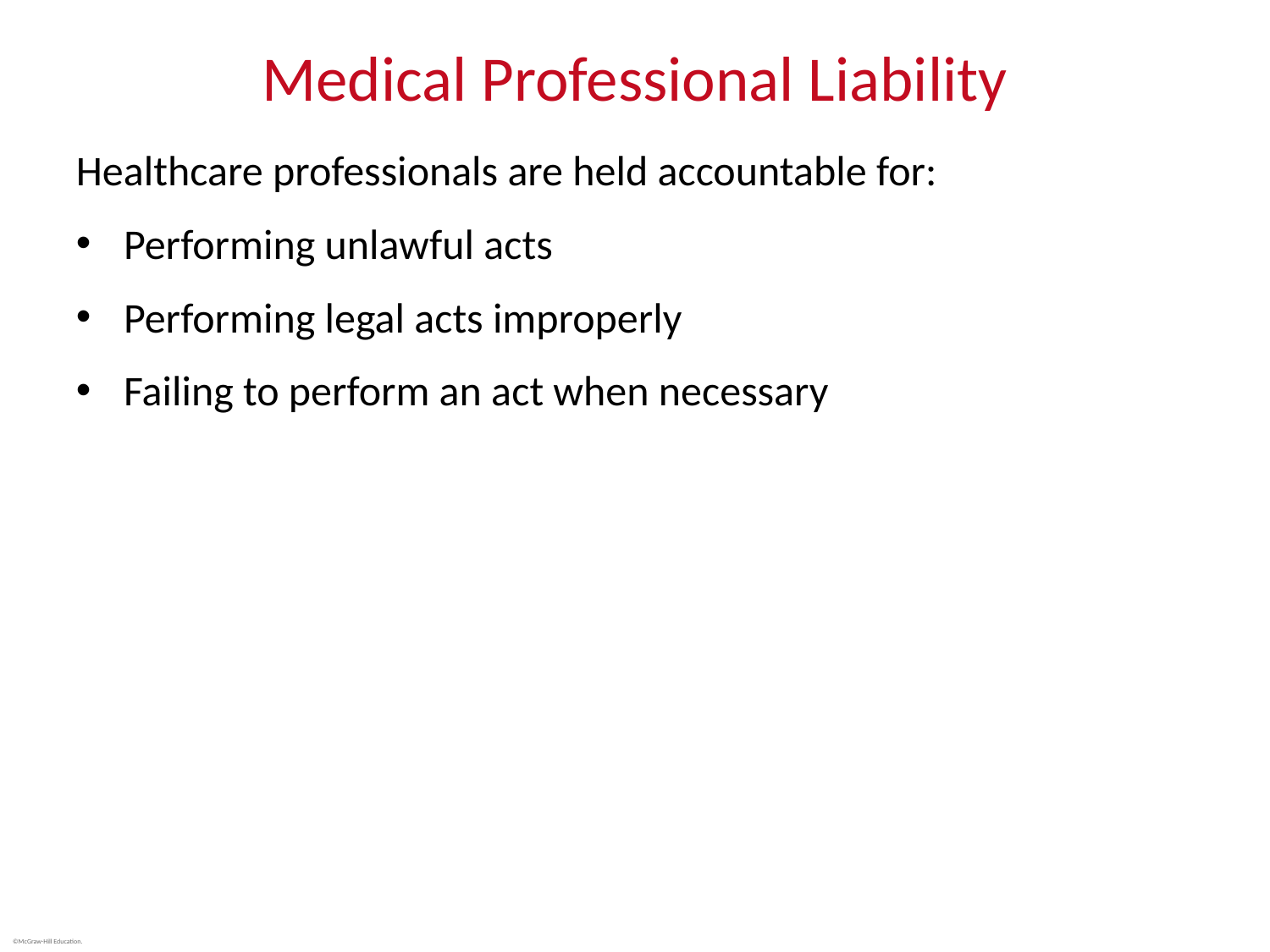

# Medical Professional Liability
Healthcare professionals are held accountable for:
Performing unlawful acts
Performing legal acts improperly
Failing to perform an act when necessary